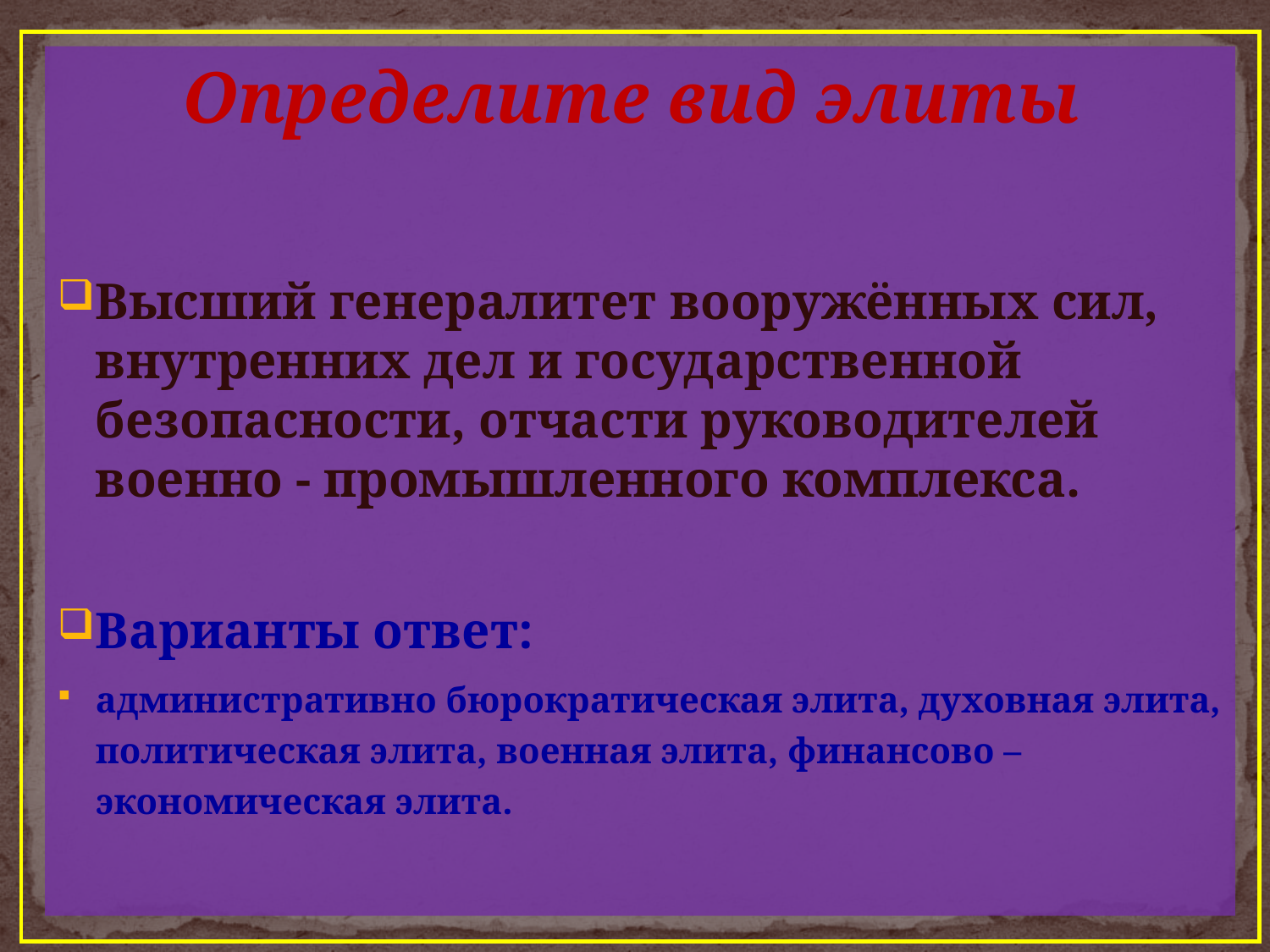

#

Определите вид элиты

Высший генералитет вооружённых сил, внутренних дел и государственной безопасности, отчасти руководителей военно - промышленного комплекса.

Варианты ответ:
административно бюрократическая элита, духовная элита, политическая элита, военная элита, финансово – экономическая элита.